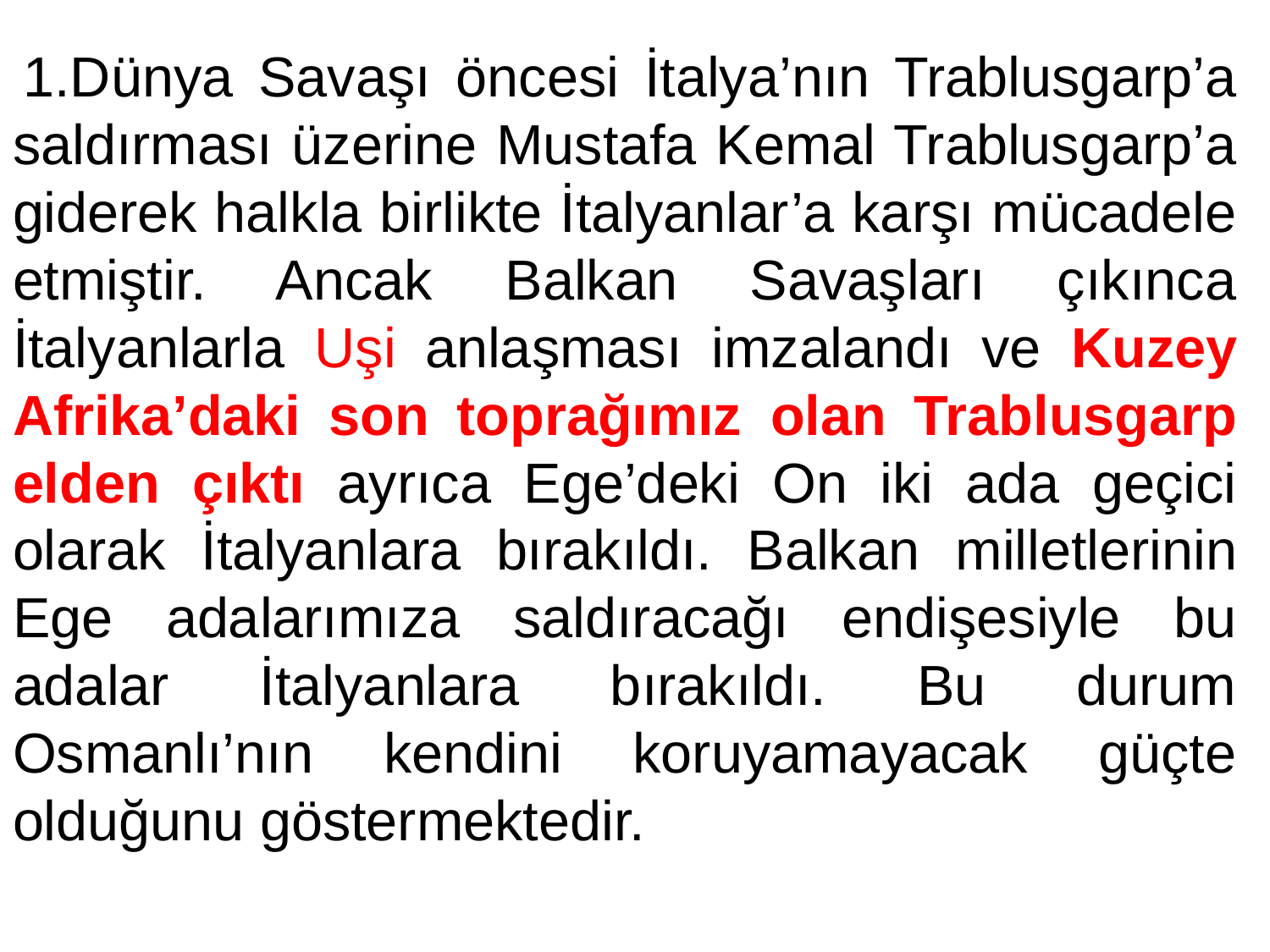

1.Dünya Savaşı öncesi İtalya’nın Trablusgarp’a saldırması üzerine Mustafa Kemal Trablusgarp’a giderek halkla birlikte İtalyanlar’a karşı mücadele etmiştir. Ancak Balkan Savaşları çıkınca İtalyanlarla Uşi anlaşması imzalandı ve Kuzey Afrika’daki son toprağımız olan Trablusgarp elden çıktı ayrıca Ege’deki On iki ada geçici olarak İtalyanlara bırakıldı. Balkan milletlerinin Ege adalarımıza saldıracağı endişesiyle bu adalar İtalyanlara bırakıldı. Bu durum Osmanlı’nın kendini koruyamayacak güçte olduğunu göstermektedir.